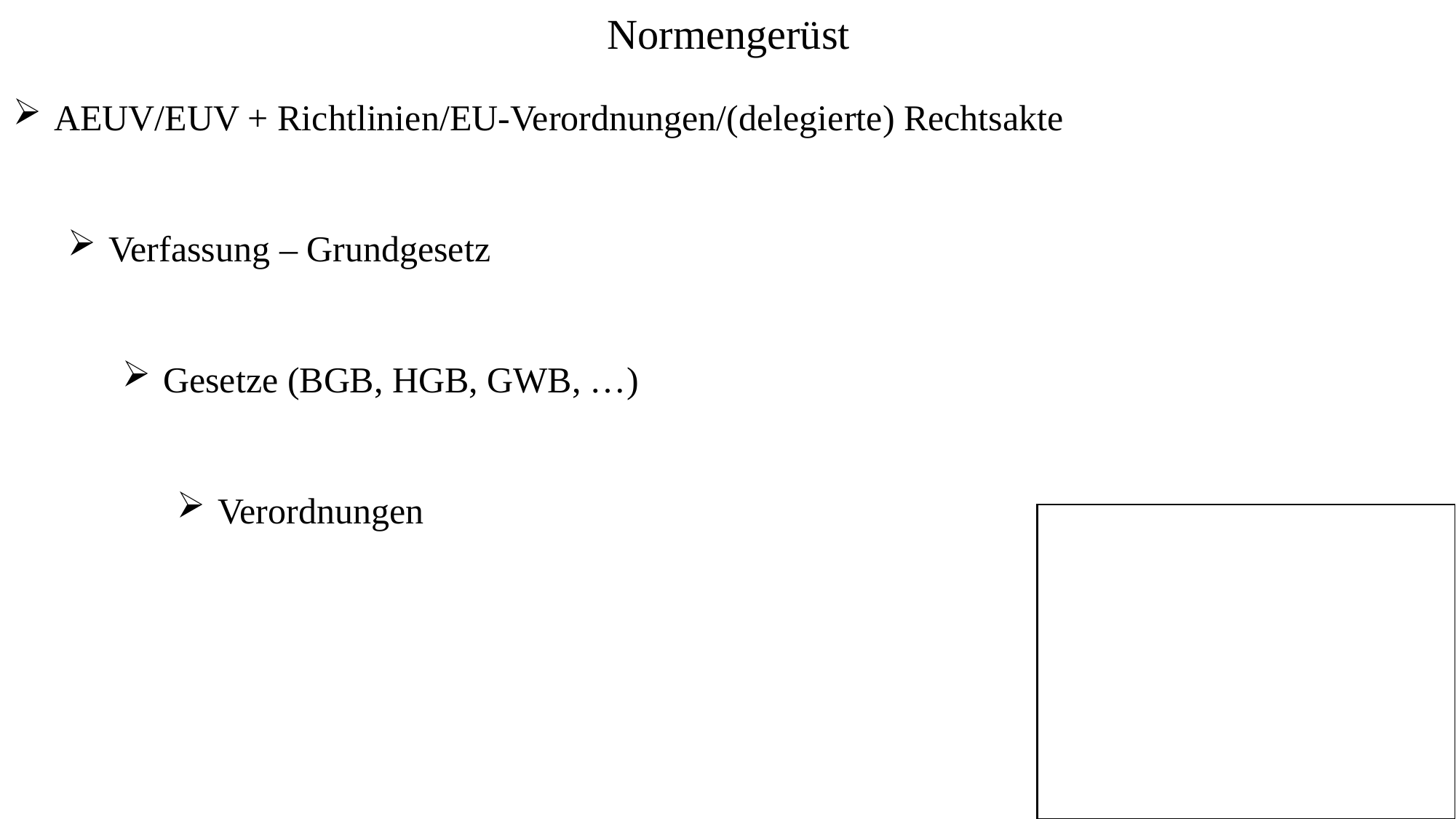

Normengerüst
AEUV/EUV + Richtlinien/EU-Verordnungen/(delegierte) Rechtsakte

Verfassung – Grundgesetz

Gesetze (BGB, HGB, GWB, …)

Verordnungen